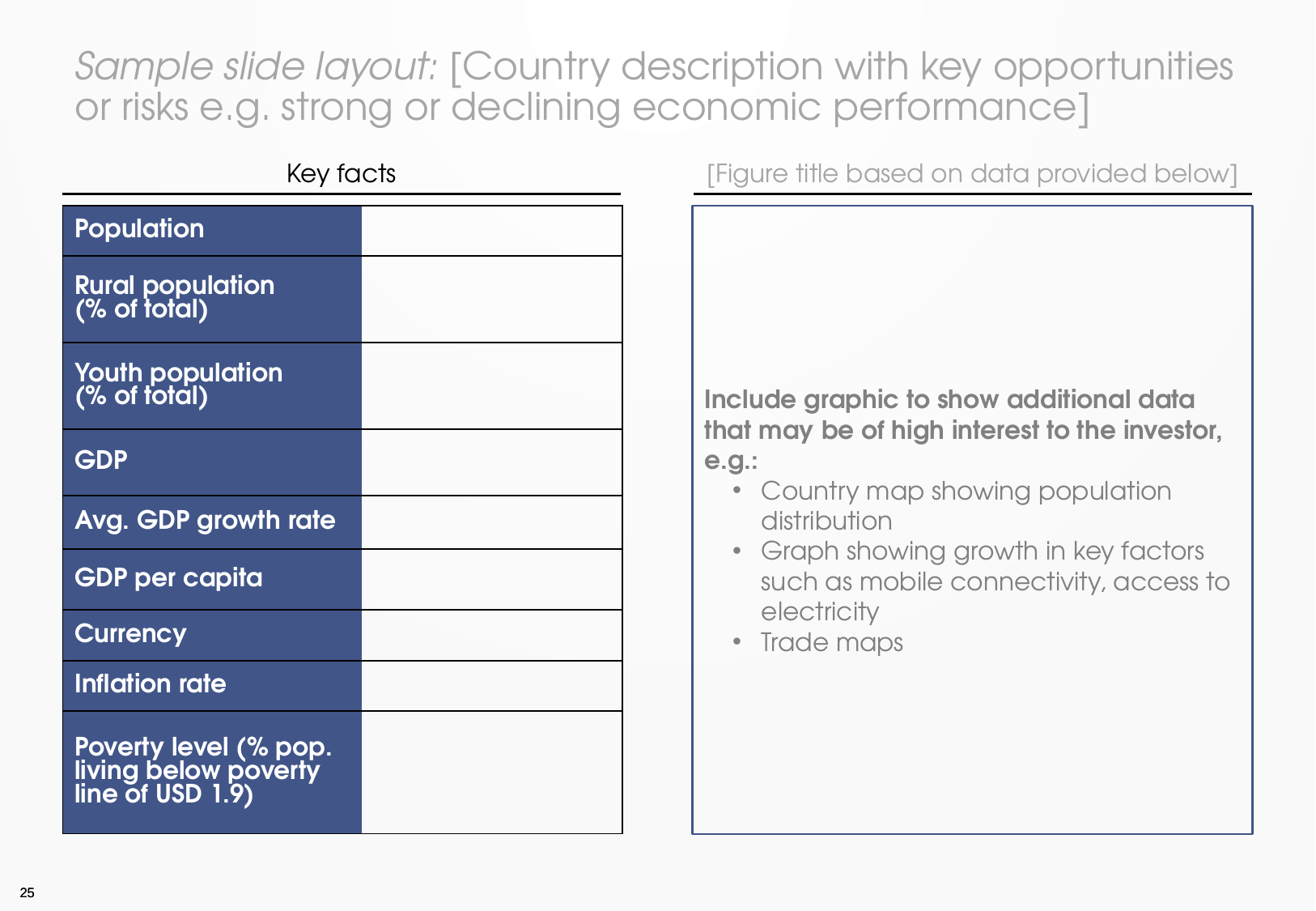

# Sample slide layout: [Country description with key opportunities or risks e.g. strong or declining economic performance]
Key facts
[Figure title based on data provided below]
| Population |  |
| --- | --- |
| Rural population (% of total) |  |
| Youth population (% of total) |  |
| GDP |  |
| Avg. GDP growth rate |  |
| GDP per capita |  |
| Currency |  |
| Inflation rate |  |
| Poverty level (% pop. living below poverty line of USD 1.9) |  |
Include graphic to show additional data that may be of high interest to the investor, e.g.:
Country map showing population distribution
Graph showing growth in key factors such as mobile connectivity, access to electricity
Trade maps
25